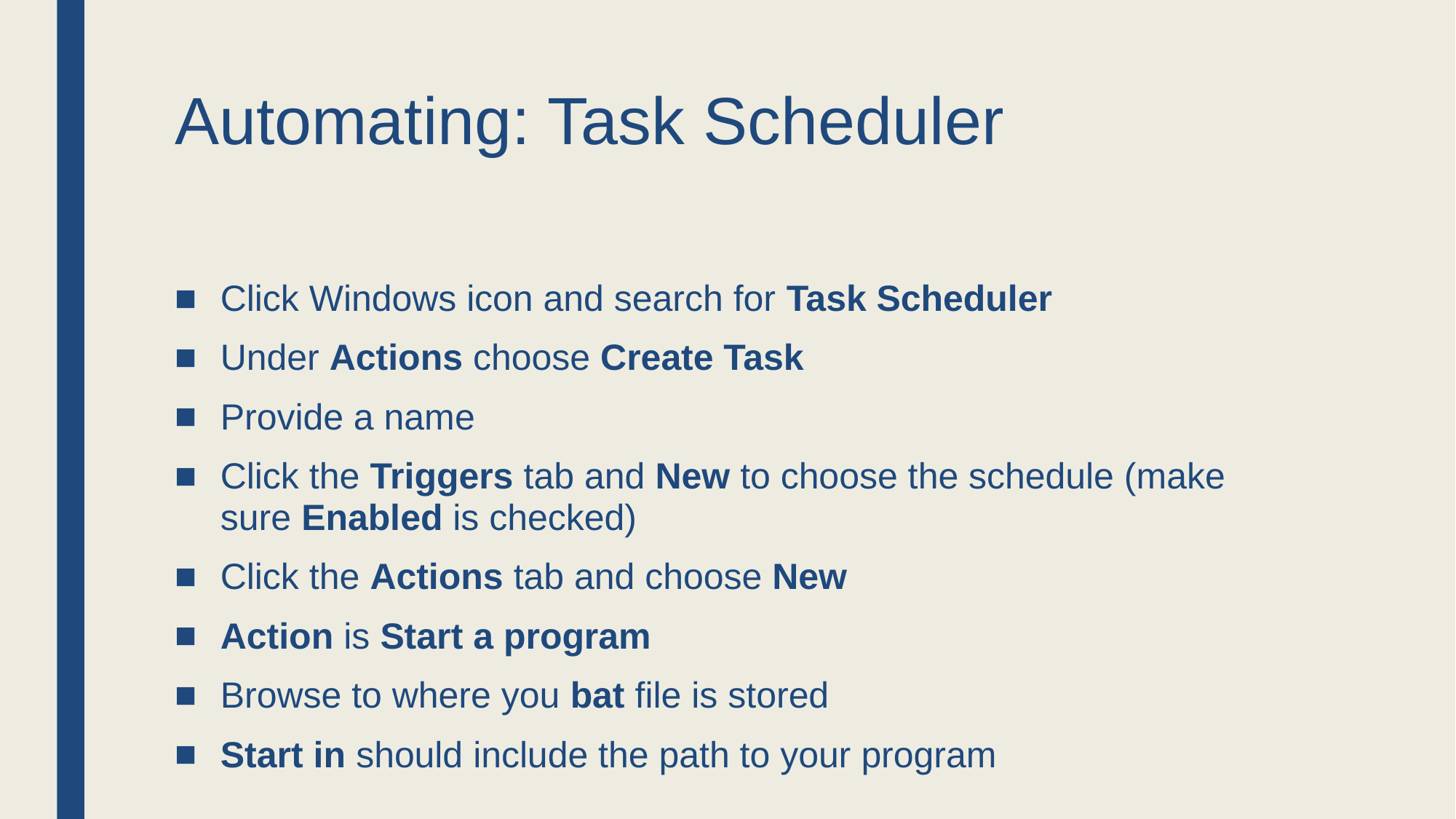

# Automating: Task Scheduler
Click Windows icon and search for Task Scheduler
Under Actions choose Create Task
Provide a name
Click the Triggers tab and New to choose the schedule (make sure Enabled is checked)
Click the Actions tab and choose New
Action is Start a program
Browse to where you bat file is stored
Start in should include the path to your program